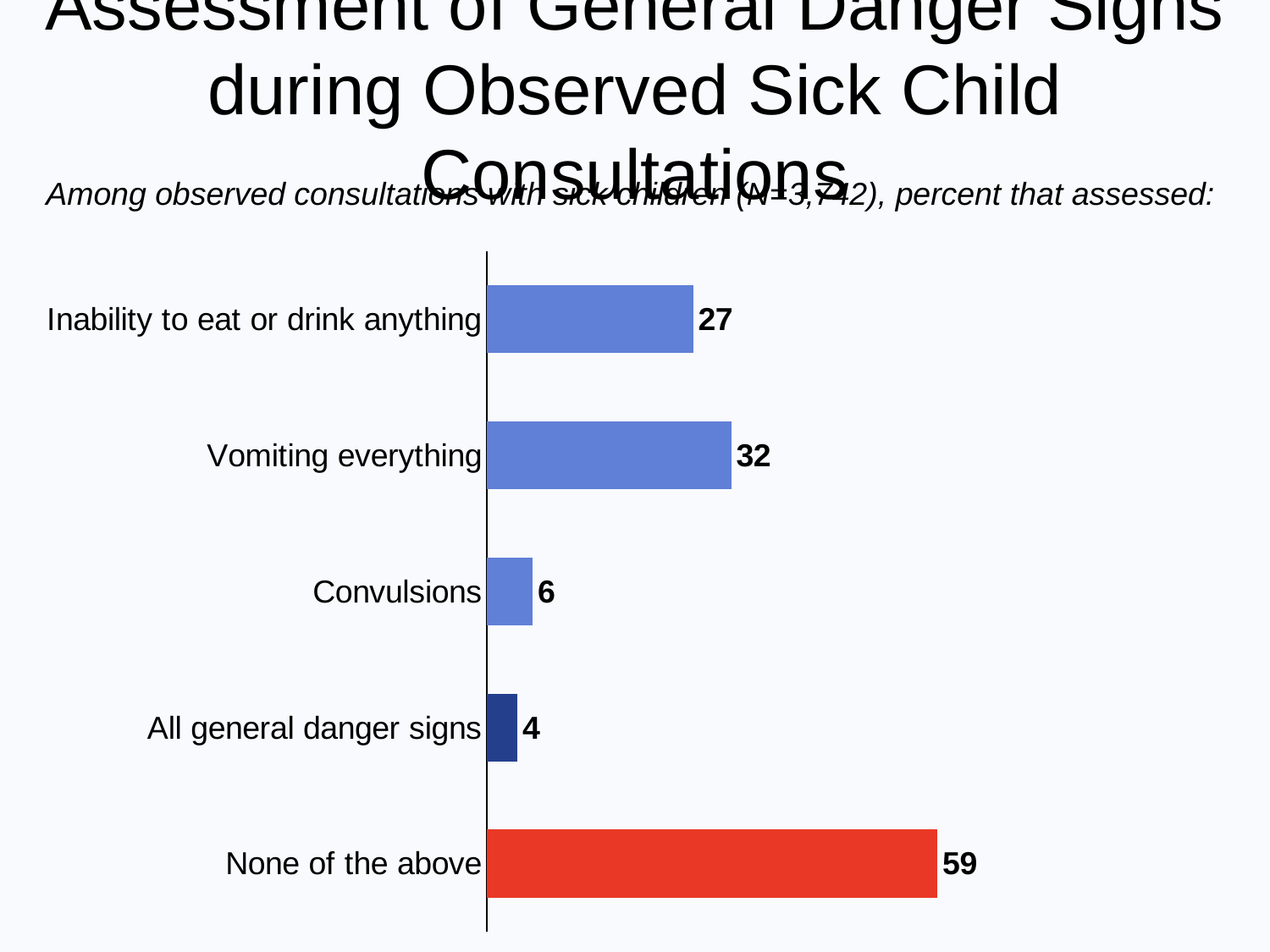

# Assessment of General Danger Signs during Observed Sick Child Consultations
Among observed consultations with sick children (N=3,742), percent that assessed:

### Chart

| Category | Series 1 |
|---|---|
| None of the above | 59.0 |
| All general danger signs | 4.0 |
| Convulsions | 6.0 |
| Vomiting everything | 32.0 |
| Inability to eat or drink anything | 27.0 |